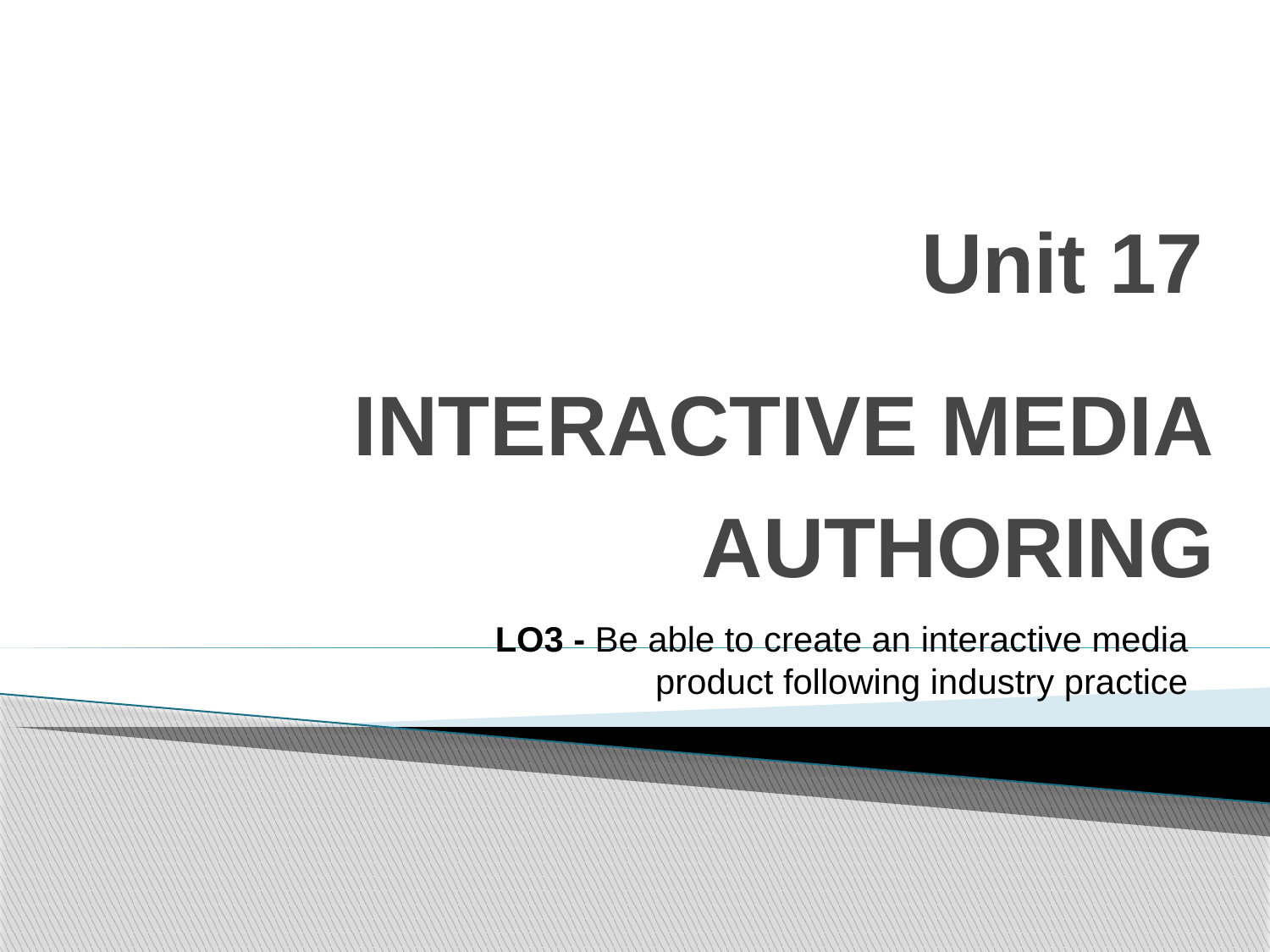

# Unit 17
INTERACTIVE MEDIA
AUTHORING
LO3 - Be able to create an interactive media
product following industry practice